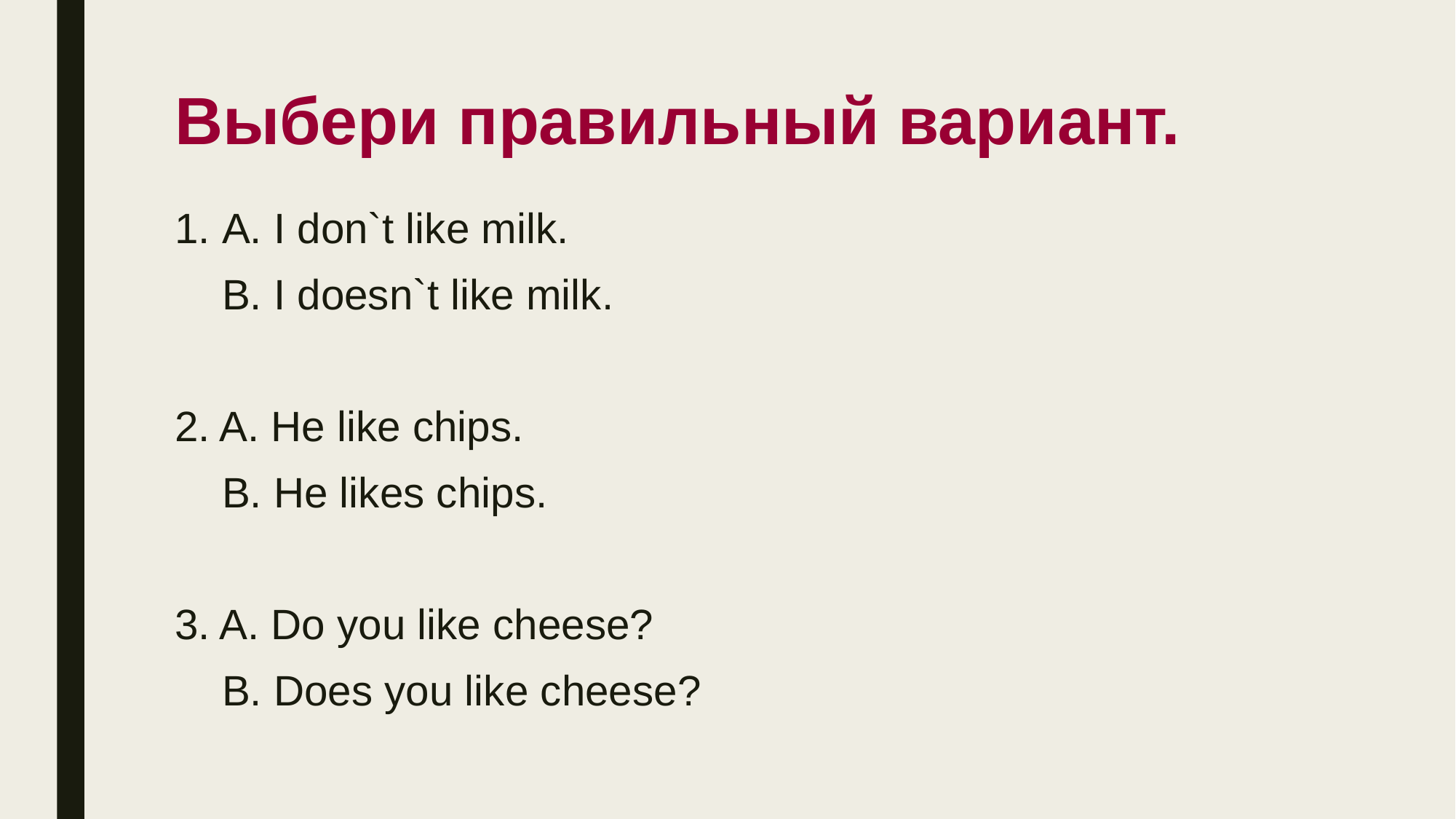

# Выбери правильный вариант.
1. A. I don`t like milk.
    B. I doesn`t like milk.

2. A. He like chips.
    B. He likes chips.

3. A. Do you like cheese?
    B. Does you like cheese?